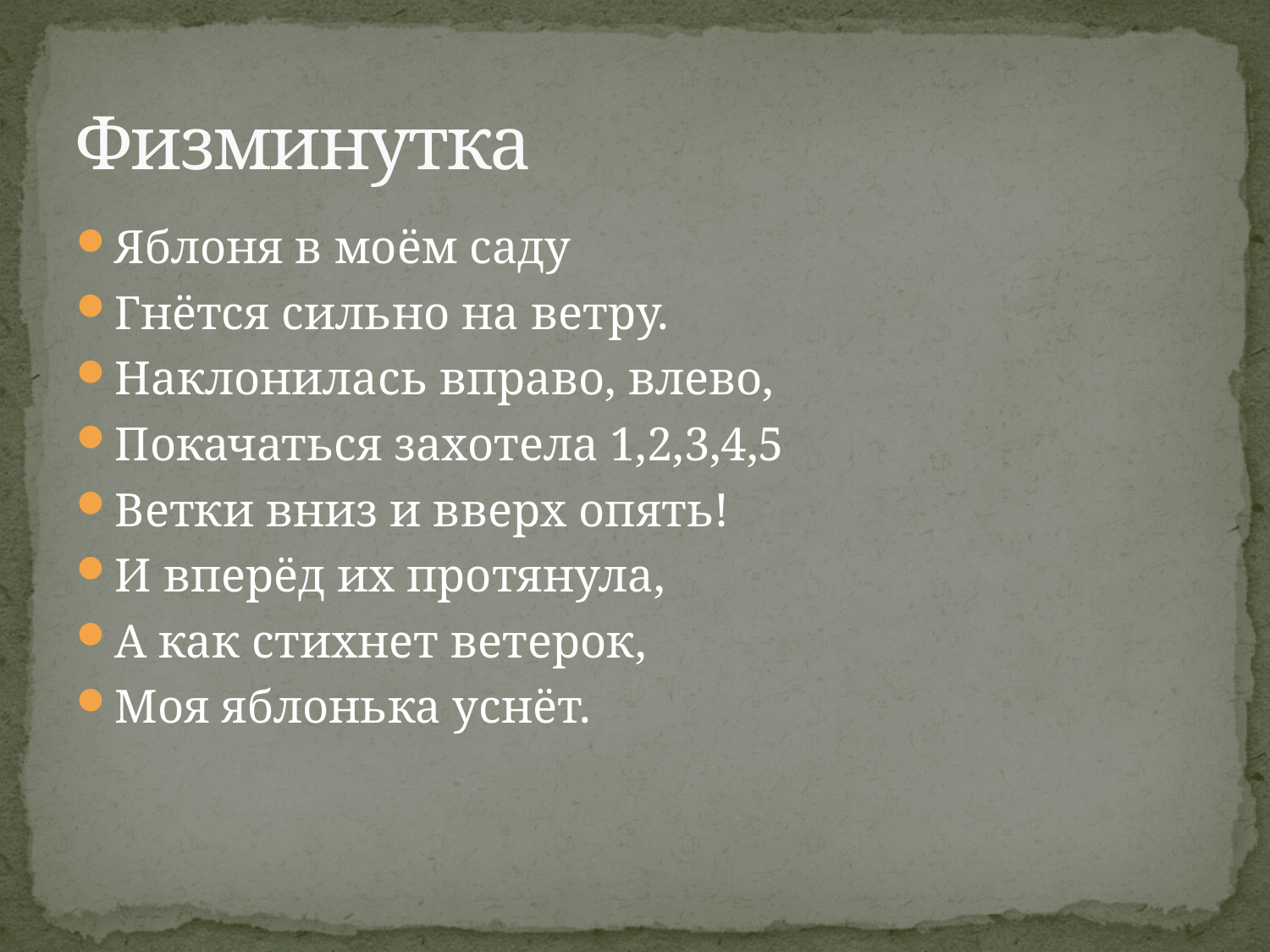

# Физминутка
Яблоня в моём саду
Гнётся сильно на ветру.
Наклонилась вправо, влево,
Покачаться захотела 1,2,3,4,5
Ветки вниз и вверх опять!
И вперёд их протянула,
А как стихнет ветерок,
Моя яблонька уснёт.